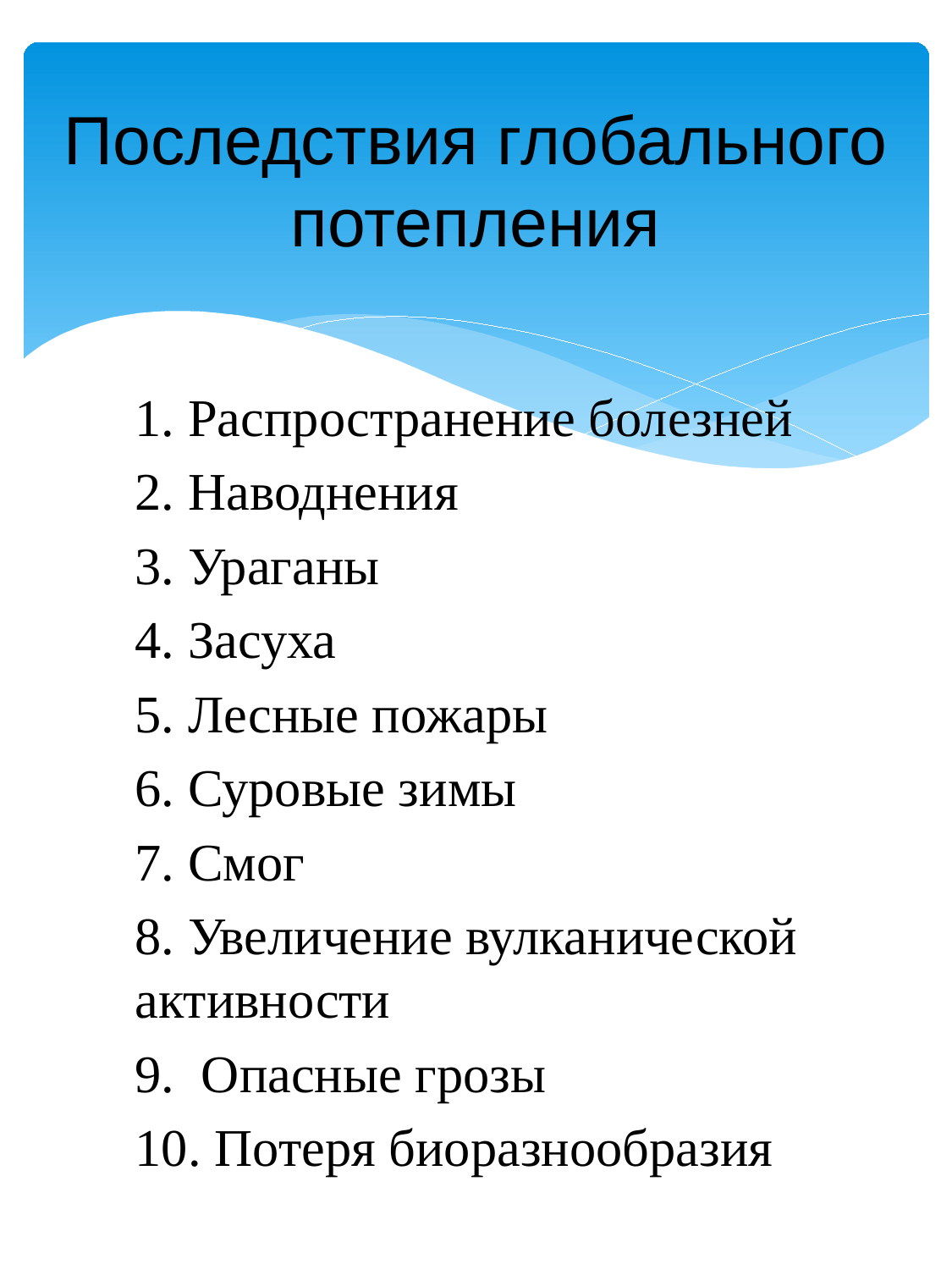

# Последствия глобального потепления
1. Распространение болезней
2. Наводнения
3. Ураганы
4. Засуха
5. Лесные пожары
6. Суровые зимы
7. Смог
8. Увеличение вулканической активности
9.  Опасные грозы
10. Потеря биоразнообразия